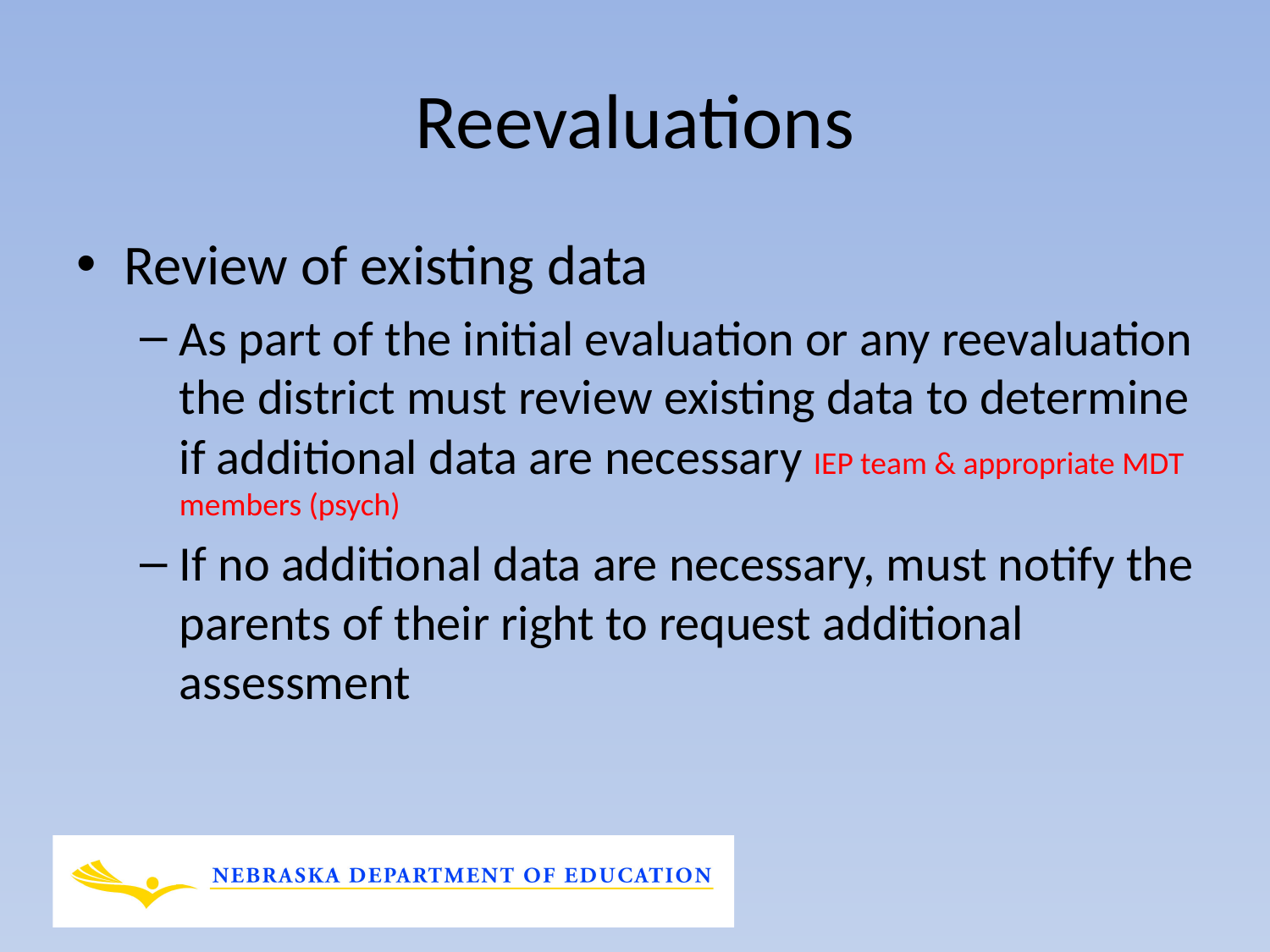

# Reevaluations
Review of existing data
As part of the initial evaluation or any reevaluation the district must review existing data to determine if additional data are necessary IEP team & appropriate MDT members (psych)
If no additional data are necessary, must notify the parents of their right to request additional assessment